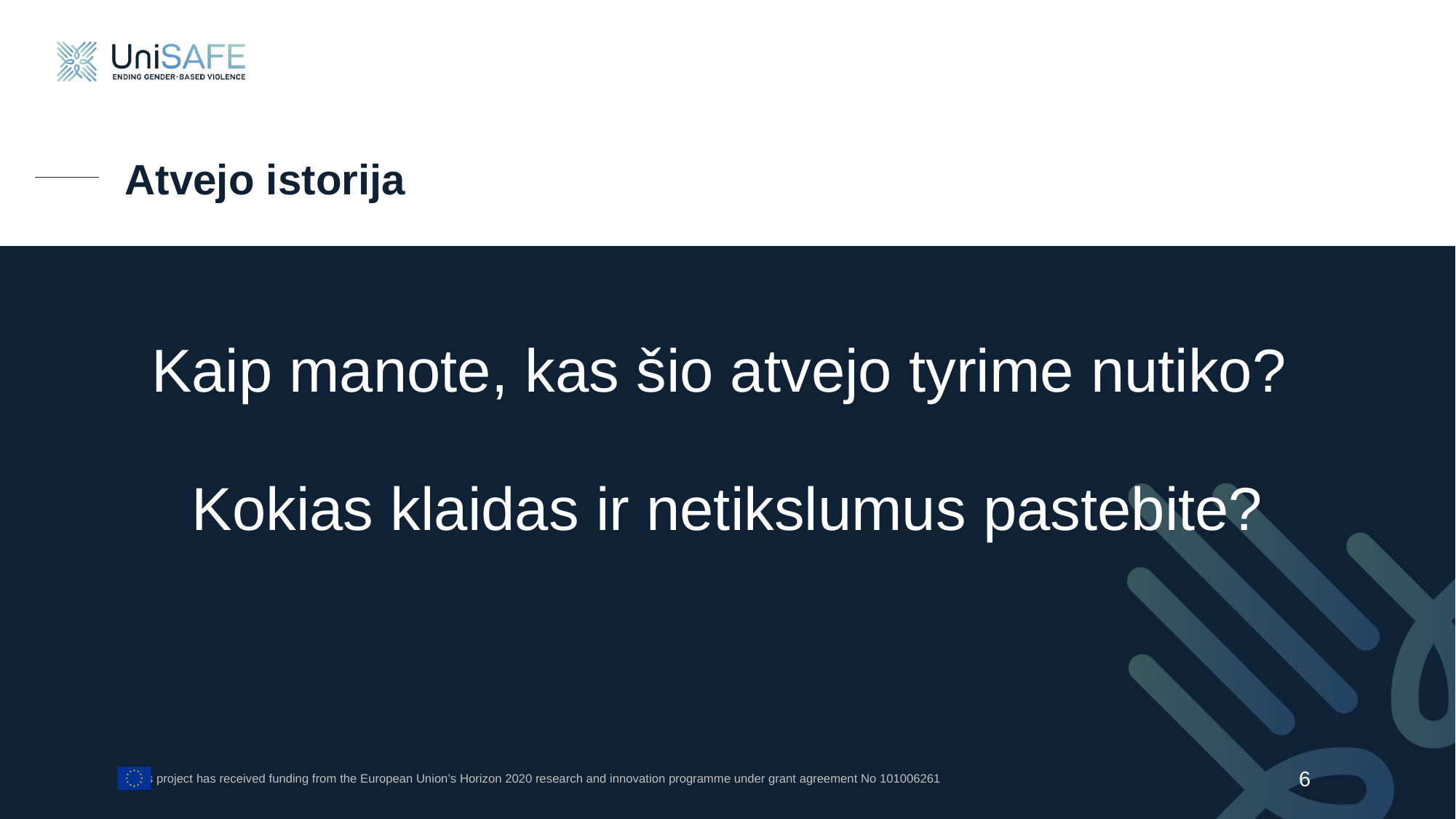

# Atvejo istorija
Kaip manote, kas šio atvejo tyrime nutiko?
Kokias klaidas ir netikslumus pastebite?